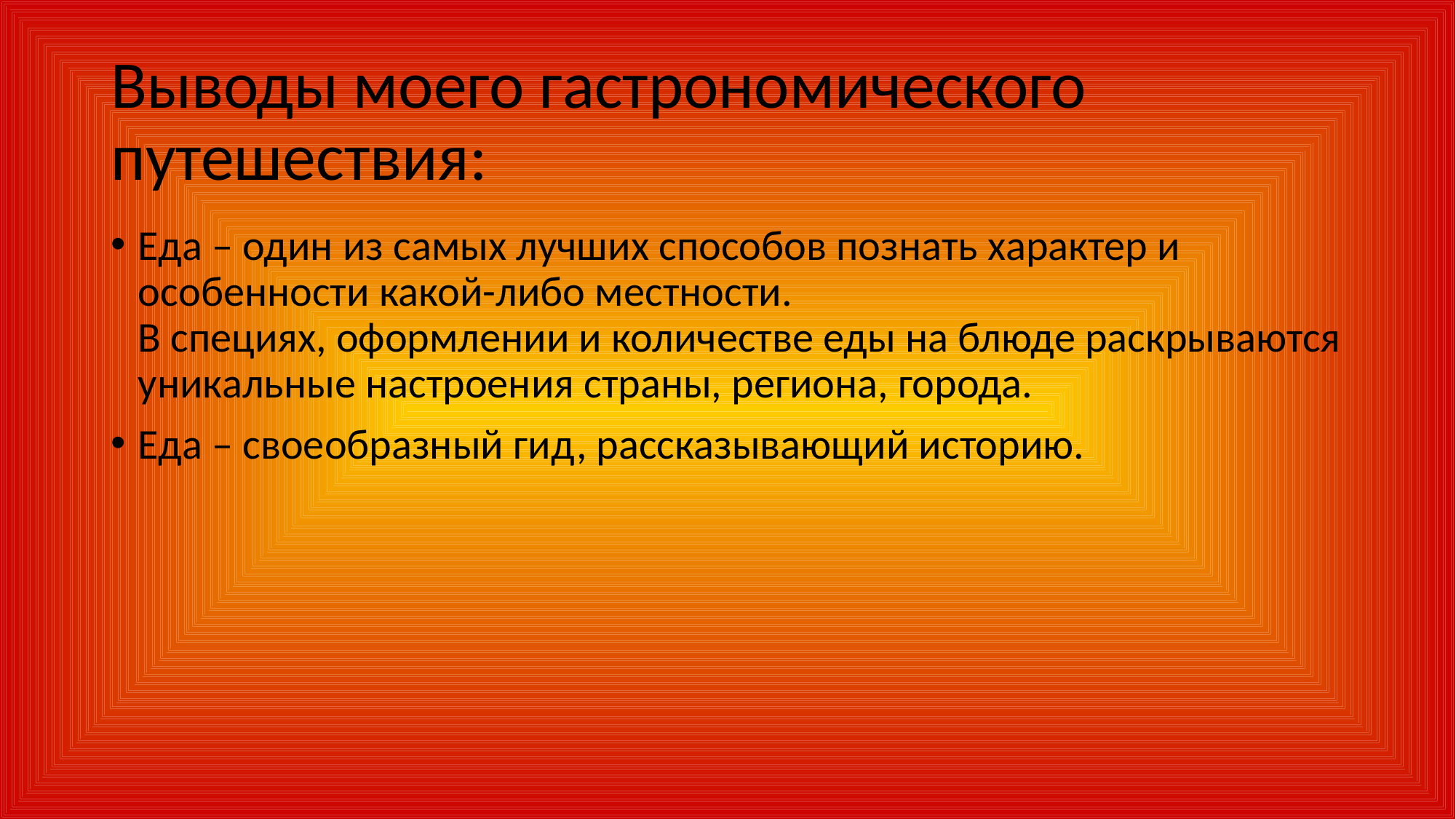

# Выводы моего гастрономического путешествия:
Еда – один из самых лучших способов познать характер и особенности какой-либо местности.
В специях, оформлении и количестве еды на блюде раскрываются уникальные настроения страны, региона, города.
Еда – своеобразный гид, рассказывающий историю.